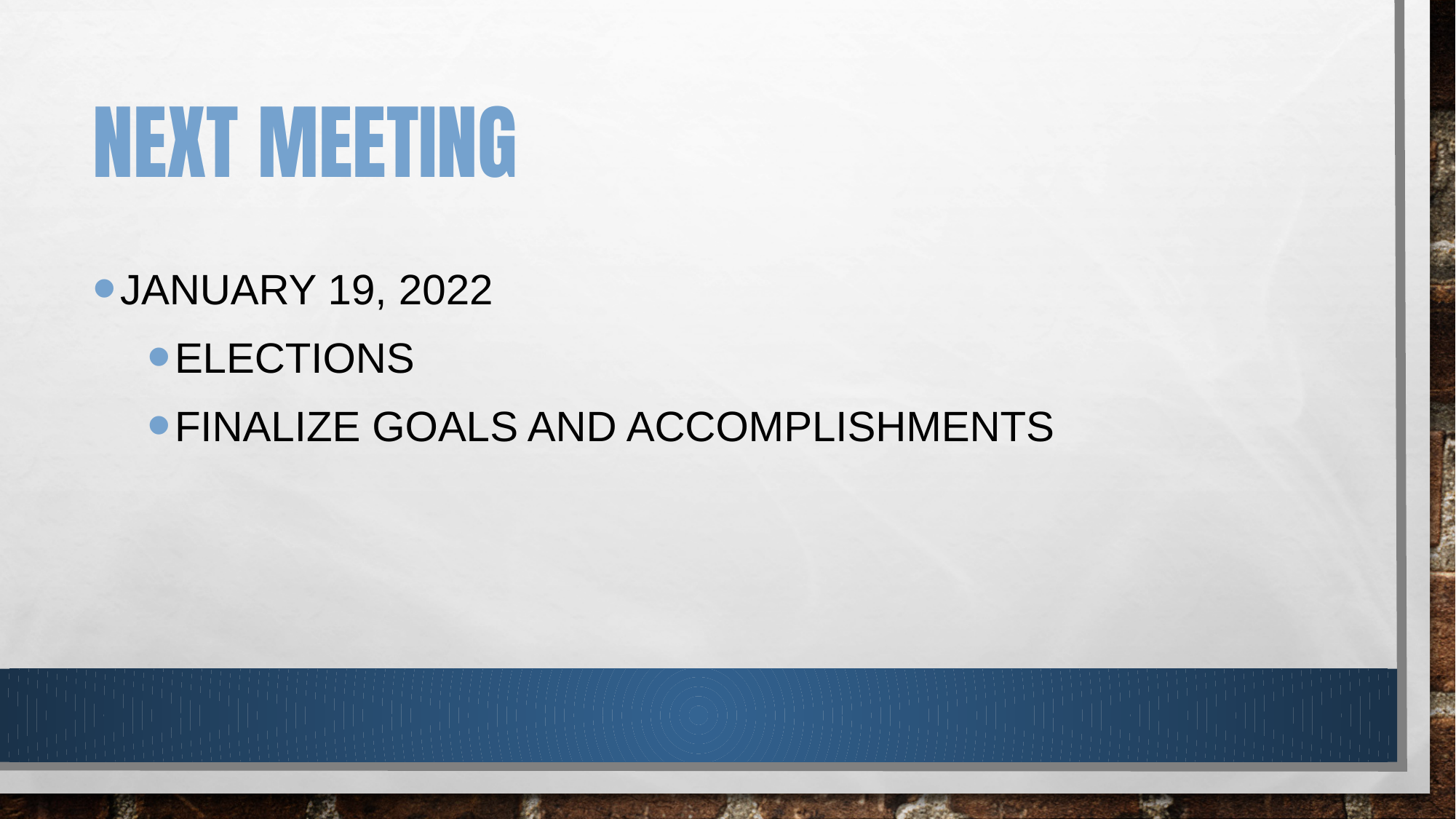

# Next Meeting
January 19, 2022
Elections
Finalize Goals and Accomplishments